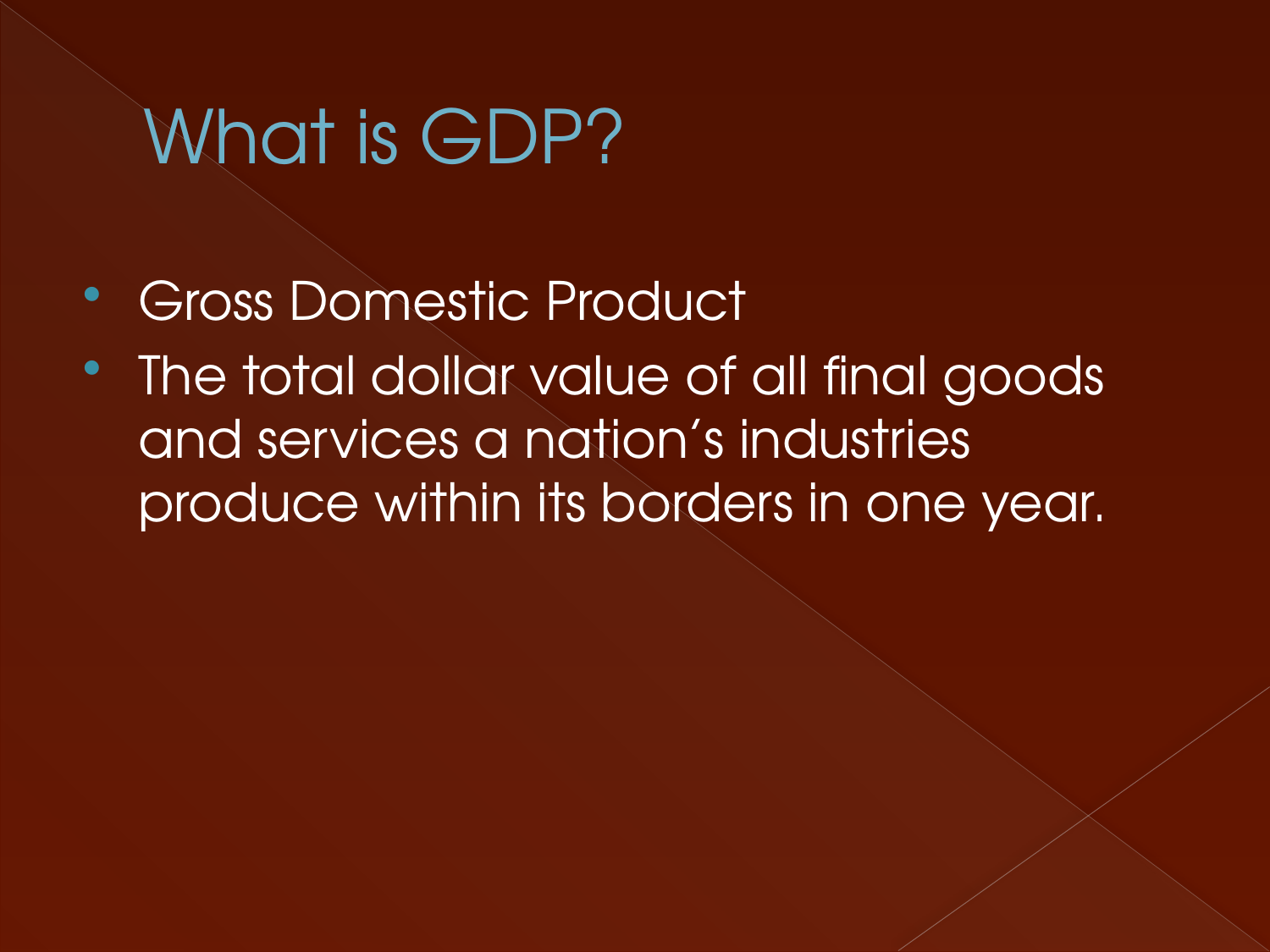

# What is GDP?
Gross Domestic Product
The total dollar value of all final goods and services a nation’s industries produce within its borders in one year.